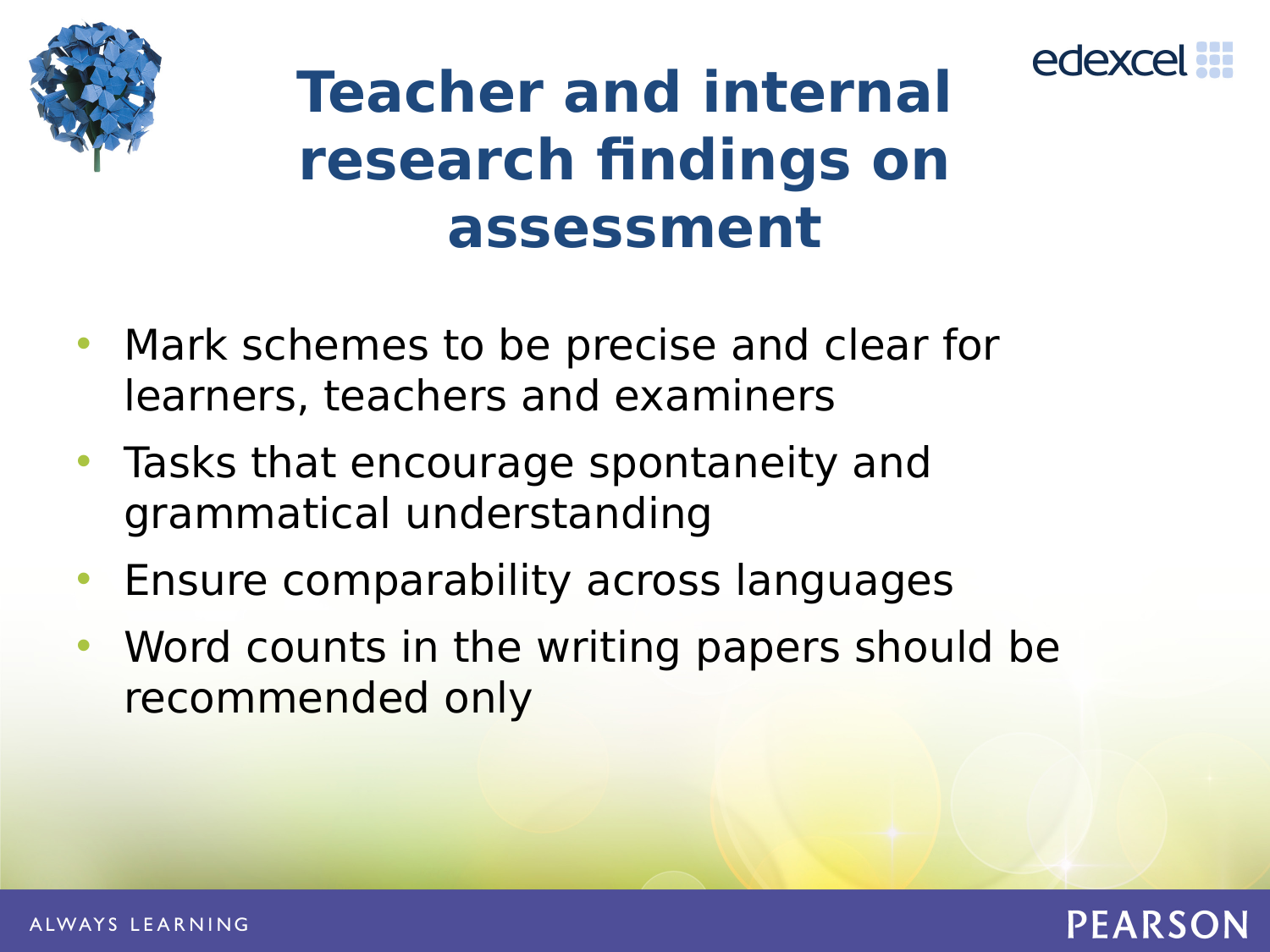

# Teacher and internal research findings on assessment
Mark schemes to be precise and clear for learners, teachers and examiners
Tasks that encourage spontaneity and grammatical understanding
Ensure comparability across languages
Word counts in the writing papers should be recommended only